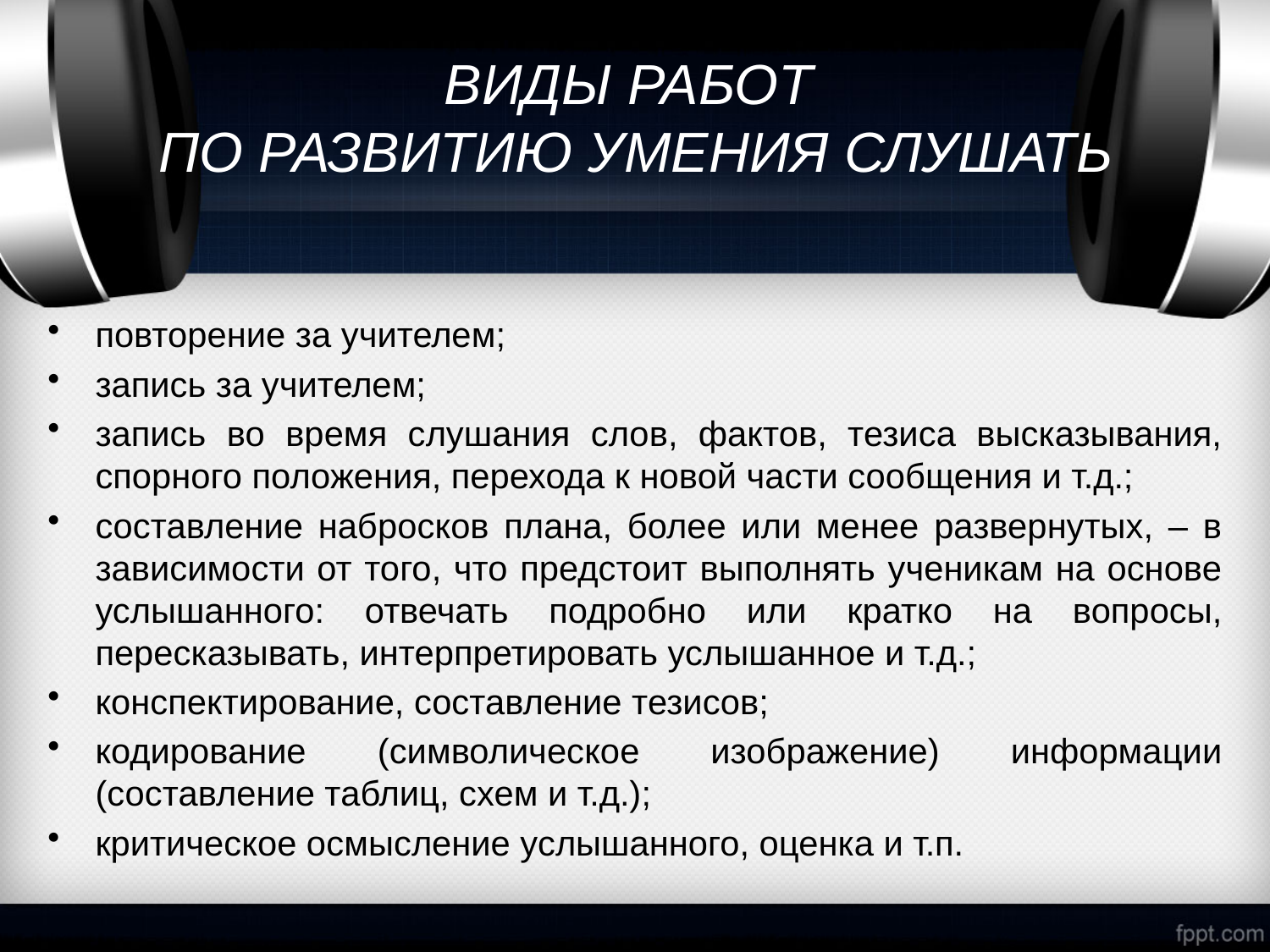

# ВИДЫ РАБОТ ПО РАЗВИТИЮ УМЕНИЯ СЛУШАТЬ
повторение за учителем;
запись за учителем;
запись во время слушания слов, фактов, тезиса высказывания, спорного положения, перехода к новой части сообщения и т.д.;
составление набросков плана, более или менее развернутых, – в зависимости от того, что предстоит выполнять ученикам на основе услышанного: отвечать подробно или кратко на вопросы, пересказывать, интерпретировать услышанное и т.д.;
конспектирование, составление тезисов;
кодирование (символическое изображение) информации (составление таблиц, схем и т.д.);
критическое осмысление услышанного, оценка и т.п.